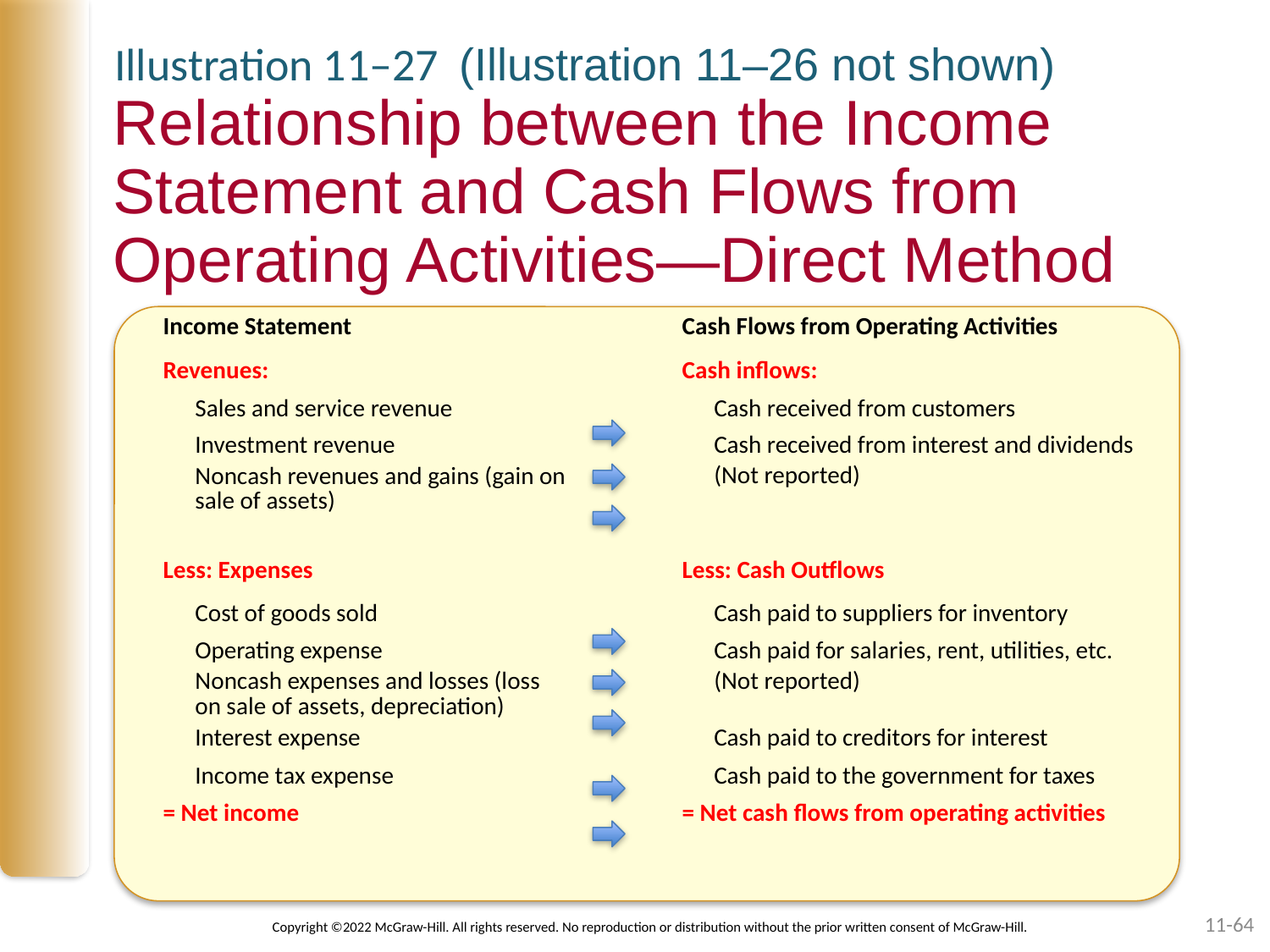

Illustration 11–27  (Illustration 11–26 not shown)
# Relationship between the Income Statement and Cash Flows from Operating Activities—Direct Method
| Income Statement |  | Cash Flows from Operating Activities |
| --- | --- | --- |
| Revenues: |  | Cash inflows: |
| Sales and service revenue |  | Cash received from customers |
| Investment revenue |  | Cash received from interest and dividends |
| Noncash revenues and gains (gain on sale of assets) |  | (Not reported) |
|  |  |  |
|  |  |  |
|  |  |  |
|  |  |  |
|  |  |  |
|  |  |  |
|  |  |  |

|  |  |  |
| --- | --- | --- |
|  |  |  |
|  |  |  |
|  |  |  |
|  |  |  |
| Less: Expenses |  | Less: Cash Outflows |
| Cost of goods sold |  | Cash paid to suppliers for inventory |
| Operating expense |  | Cash paid for salaries, rent, utilities, etc. |
| Noncash expenses and losses (loss on sale of assets, depreciation) |  | (Not reported) |
| Interest expense |  | Cash paid to creditors for interest |
| Income tax expense |  | Cash paid to the government for taxes |
| = Net income |  | = Net cash flows from operating activities |

11-64
Copyright ©2022 McGraw-Hill. All rights reserved. No reproduction or distribution without the prior written consent of McGraw-Hill.